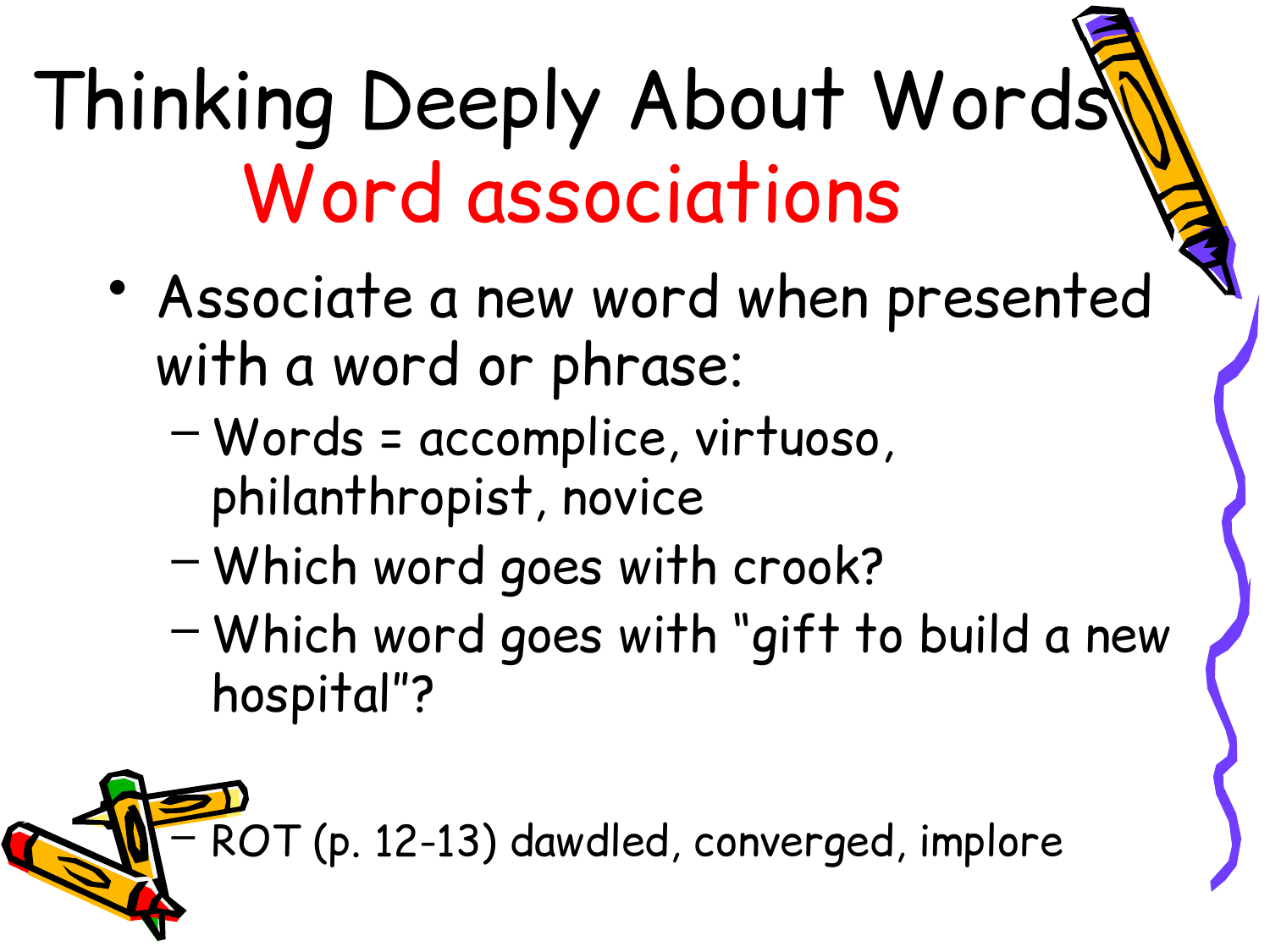

# Thinking Deeply About Words Word associations
Associate a new word when presented with a word or phrase:
Words = accomplice, virtuoso, philanthropist, novice
Which word goes with crook?
Which word goes with “gift to build a new hospital”?

ROT (p. 12-13) dawdled, converged, implore